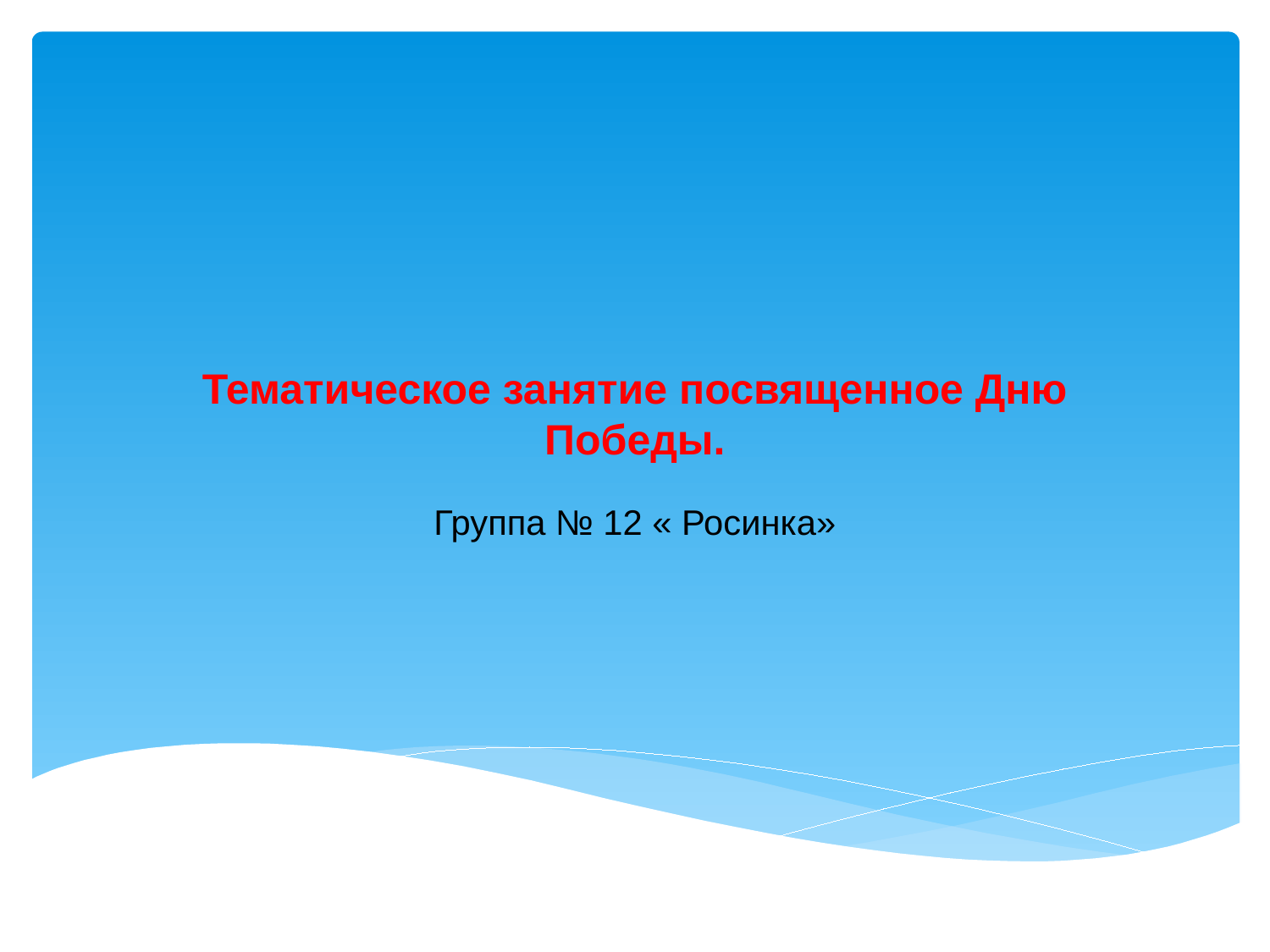

# Тематическое занятие посвященное Дню Победы.
Группа № 12 « Росинка»